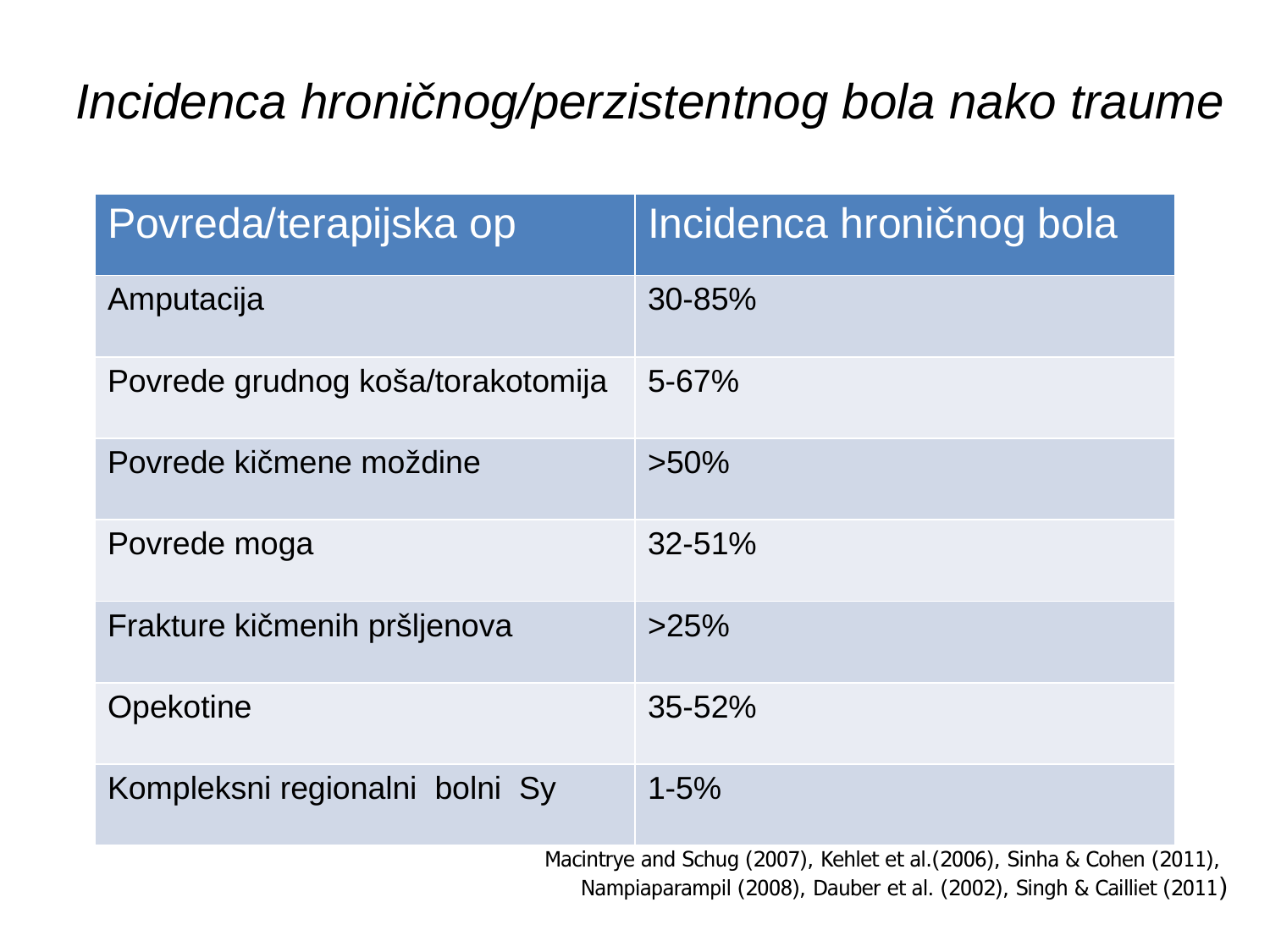

Incidenca hroničnog/perzistentnog bola nako traume
| Povreda/terapijska op | Incidenca hroničnog bola |
| --- | --- |
| Amputacija | 30-85% |
| Povrede grudnog koša/torakotomija | 5-67% |
| Povrede kičmene moždine | >50% |
| Povrede moga | 32-51% |
| Frakture kičmenih pršljenova | >25% |
| Opekotine | 35-52% |
| Kompleksni regionalni bolni Sy | 1-5% |
Macintrye and Schug (2007), Kehlet et al.(2006), Sinha & Cohen (2011),
Nampiaparampil (2008), Dauber et al. (2002), Singh & Cailliet (2011)